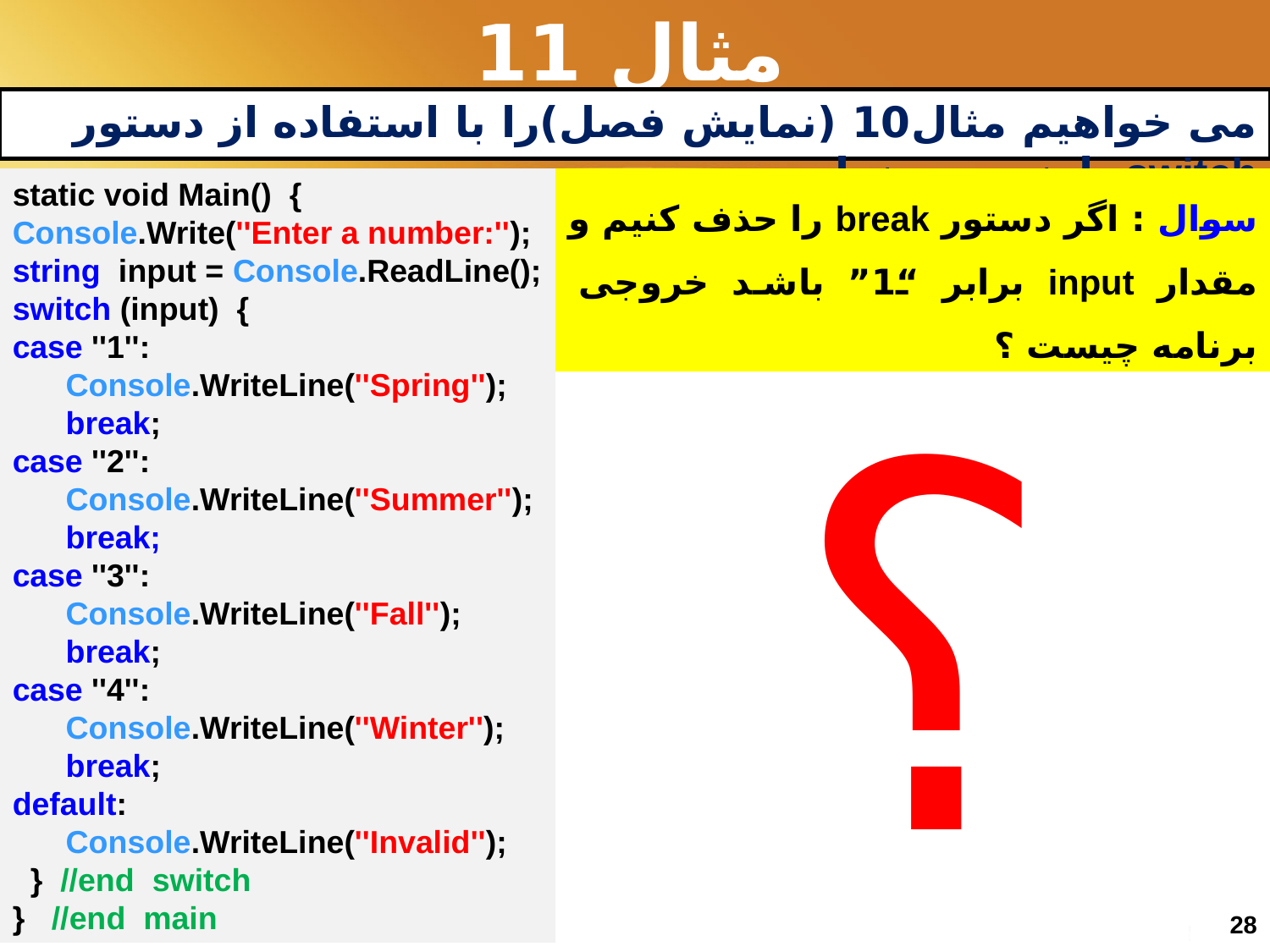

# مثال 11
می خواهیم مثال10 (نمایش فصل)را با استفاده از دستور switch بازنویسی نماییم.
static void Main()  {
Console.Write(''Enter a number:'');
string  input = Console.ReadLine();
switch (input)  {
case ''1'':
      Console.WriteLine(''Spring'');
      break;
case ''2'':
      Console.WriteLine(''Summer'');
      break;
case ''3'':
      Console.WriteLine(''Fall'');
      break;
case ''4'':
      Console.WriteLine(''Winter'');
      break;
default:
      Console.WriteLine(''Invalid'');
  }  //end  switch
}   //end  main
سوال : اگر دستور break را حذف کنیم و مقدار input برابر “1” باشد خروجی برنامه چیست ؟
؟
28